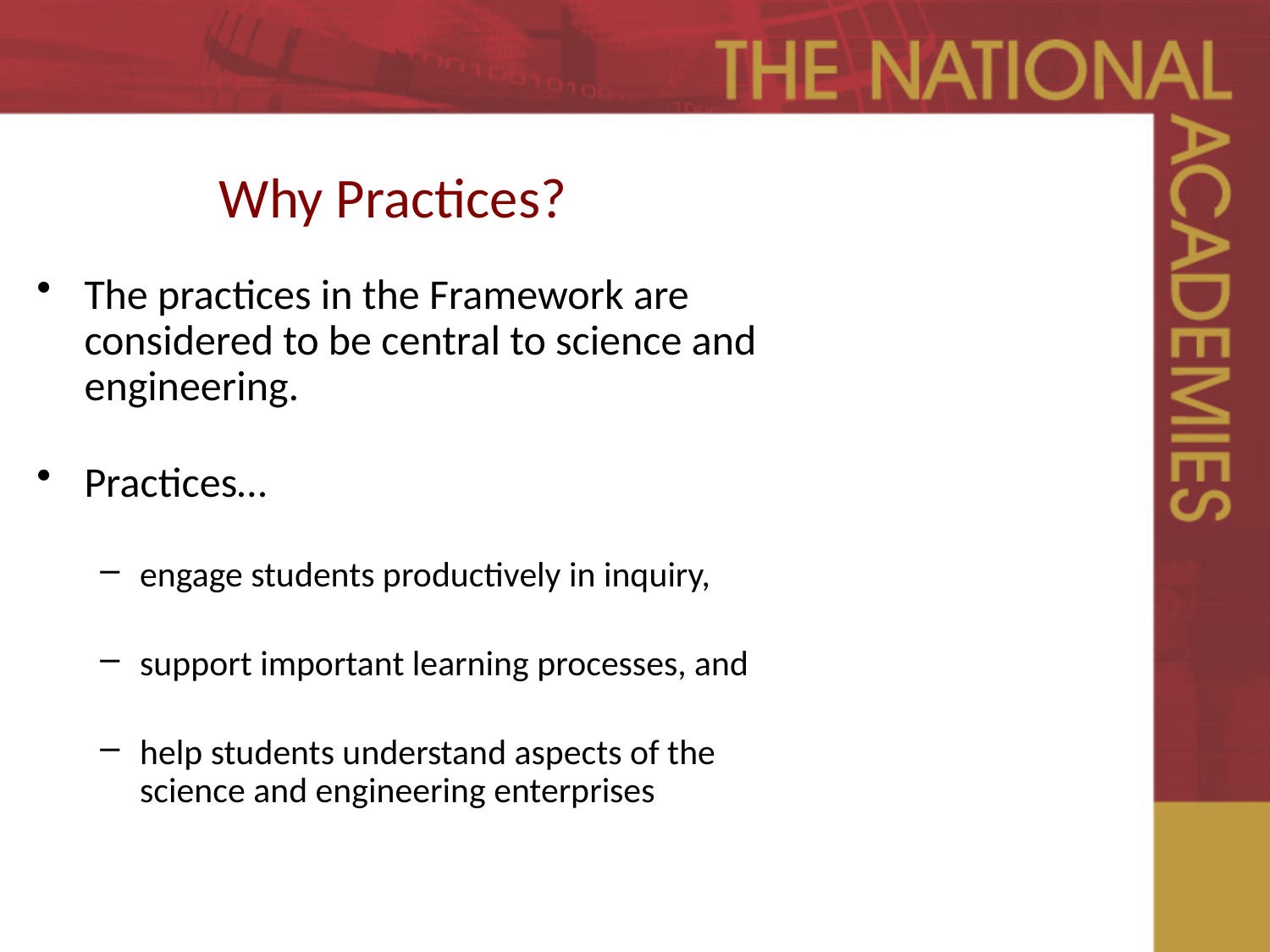

Why Practices?
The practices in the Framework are considered to be central to science and engineering.
Practices…
engage students productively in inquiry,
support important learning processes, and
help students understand aspects of the science and engineering enterprises